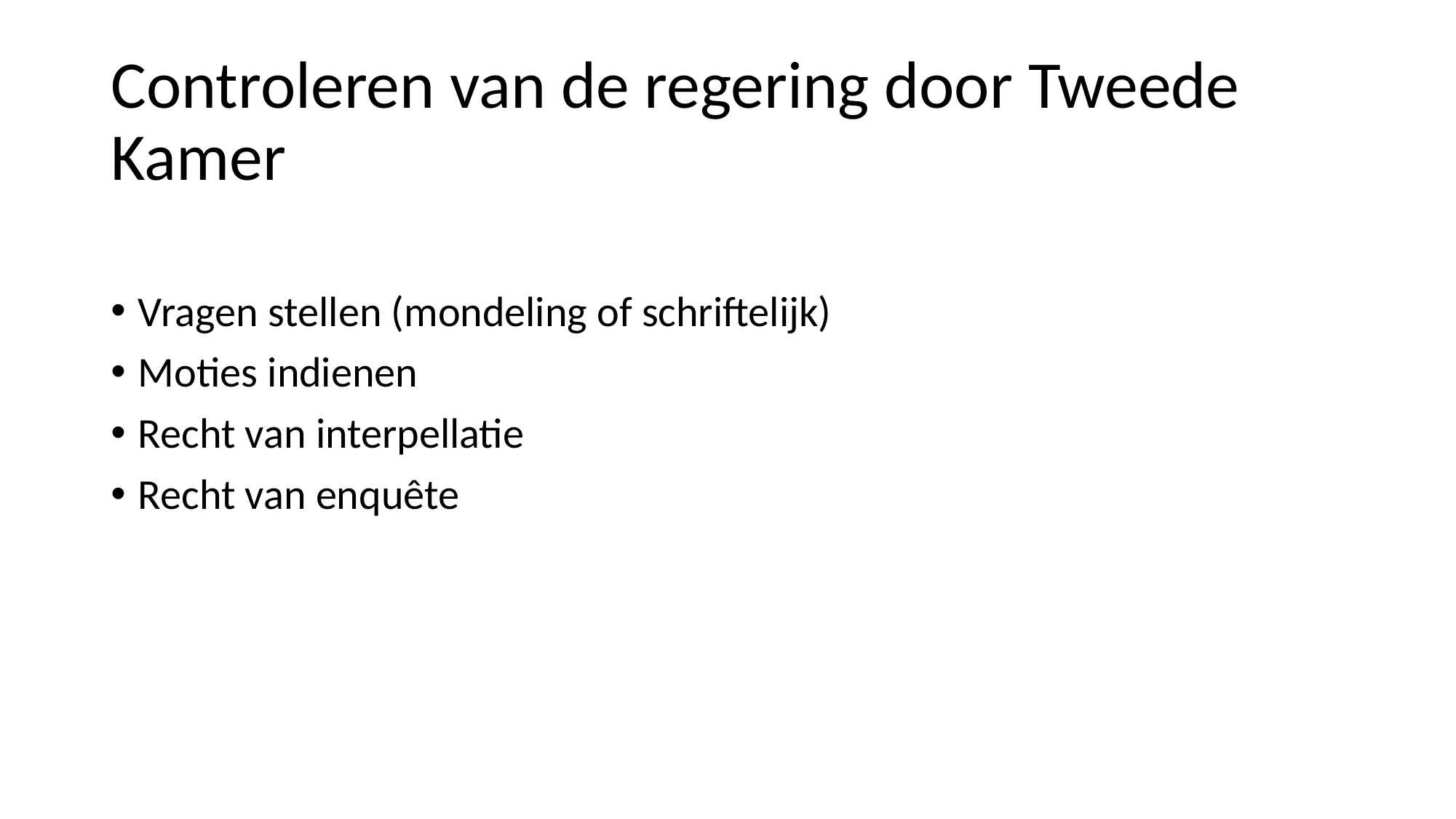

# Controleren van de regering door Tweede Kamer

Vragen stellen (mondeling of schriftelijk)
Moties indienen
Recht van interpellatie
Recht van enquête